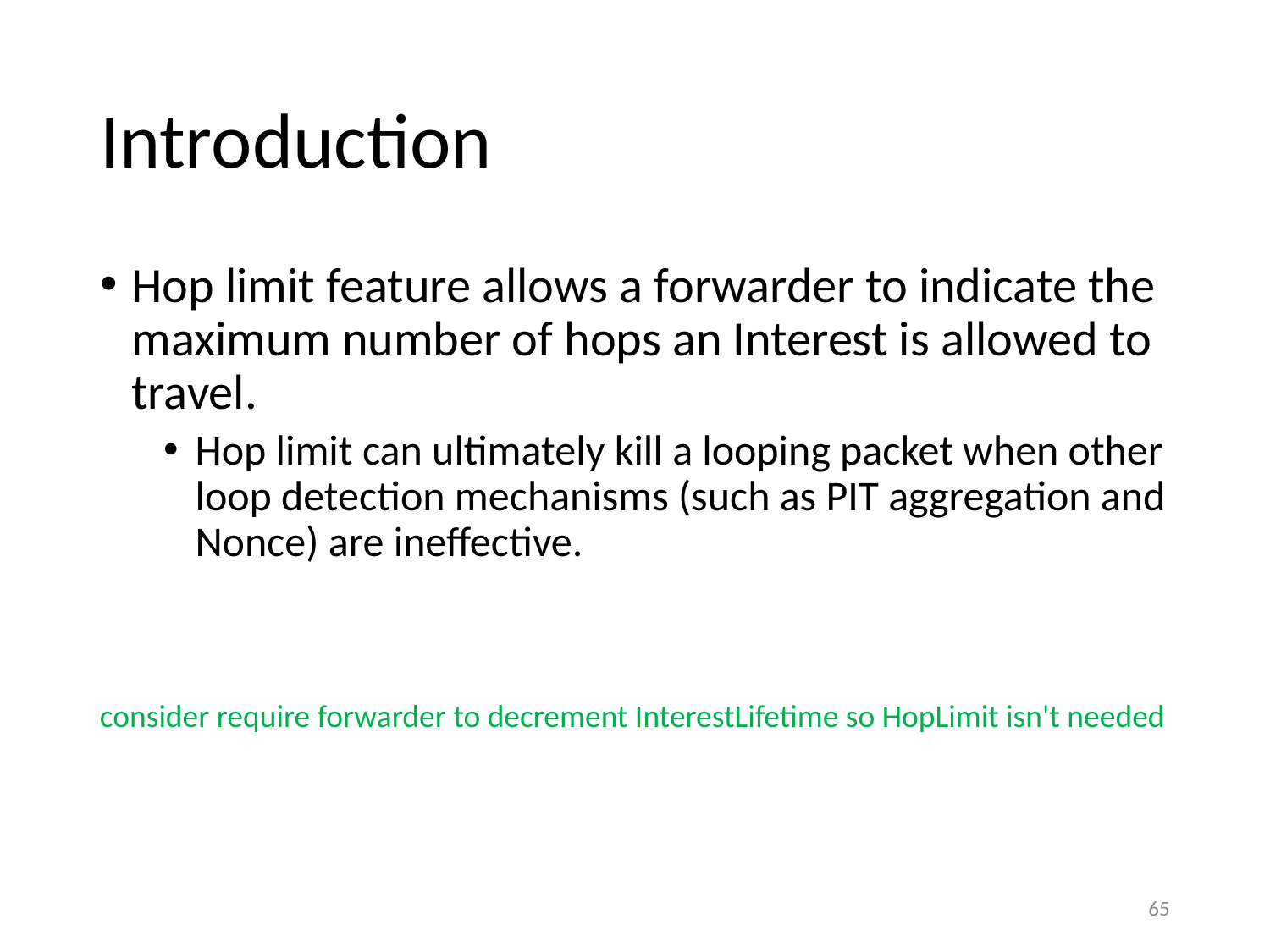

# Introduction
Hop limit feature allows a forwarder to indicate the maximum number of hops an Interest is allowed to travel.
Hop limit can ultimately kill a looping packet when other loop detection mechanisms (such as PIT aggregation and Nonce) are ineffective.
consider require forwarder to decrement InterestLifetime so HopLimit isn't needed
65